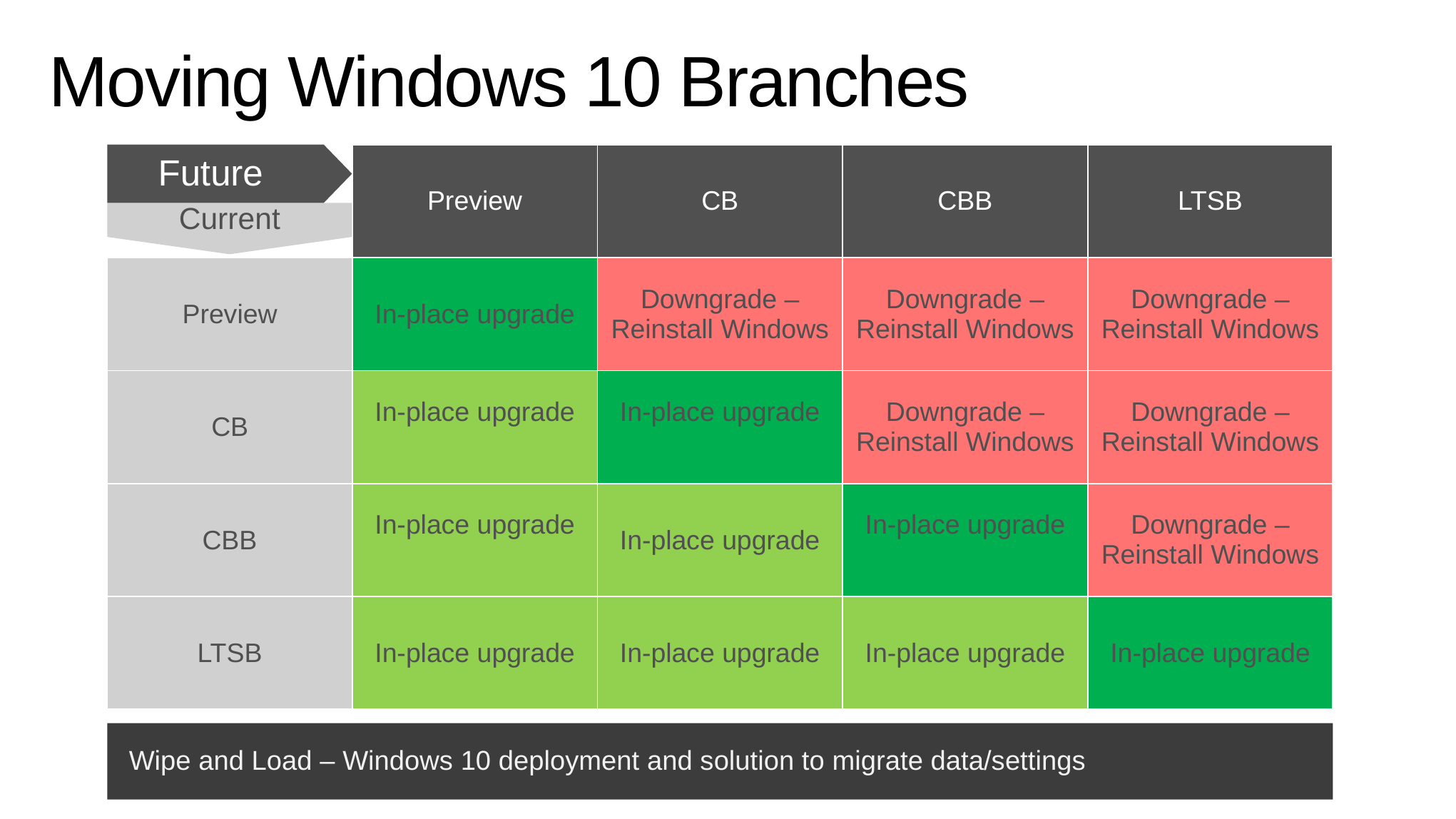

# Moving Windows 10 Branches
|  | Preview | CB | CBB | LTSB |
| --- | --- | --- | --- | --- |
| Preview | In-place upgrade | Downgrade – Reinstall Windows | Downgrade – Reinstall Windows | Downgrade – Reinstall Windows |
| CB | In-place upgrade | In-place upgrade | Downgrade – Reinstall Windows | Downgrade – Reinstall Windows |
| CBB | In-place upgrade | In-place upgrade | In-place upgrade | Downgrade – Reinstall Windows |
| LTSB | In-place upgrade | In-place upgrade | In-place upgrade | In-place upgrade |
Future
Current
Wipe and Load – Windows 10 deployment and solution to migrate data/settings